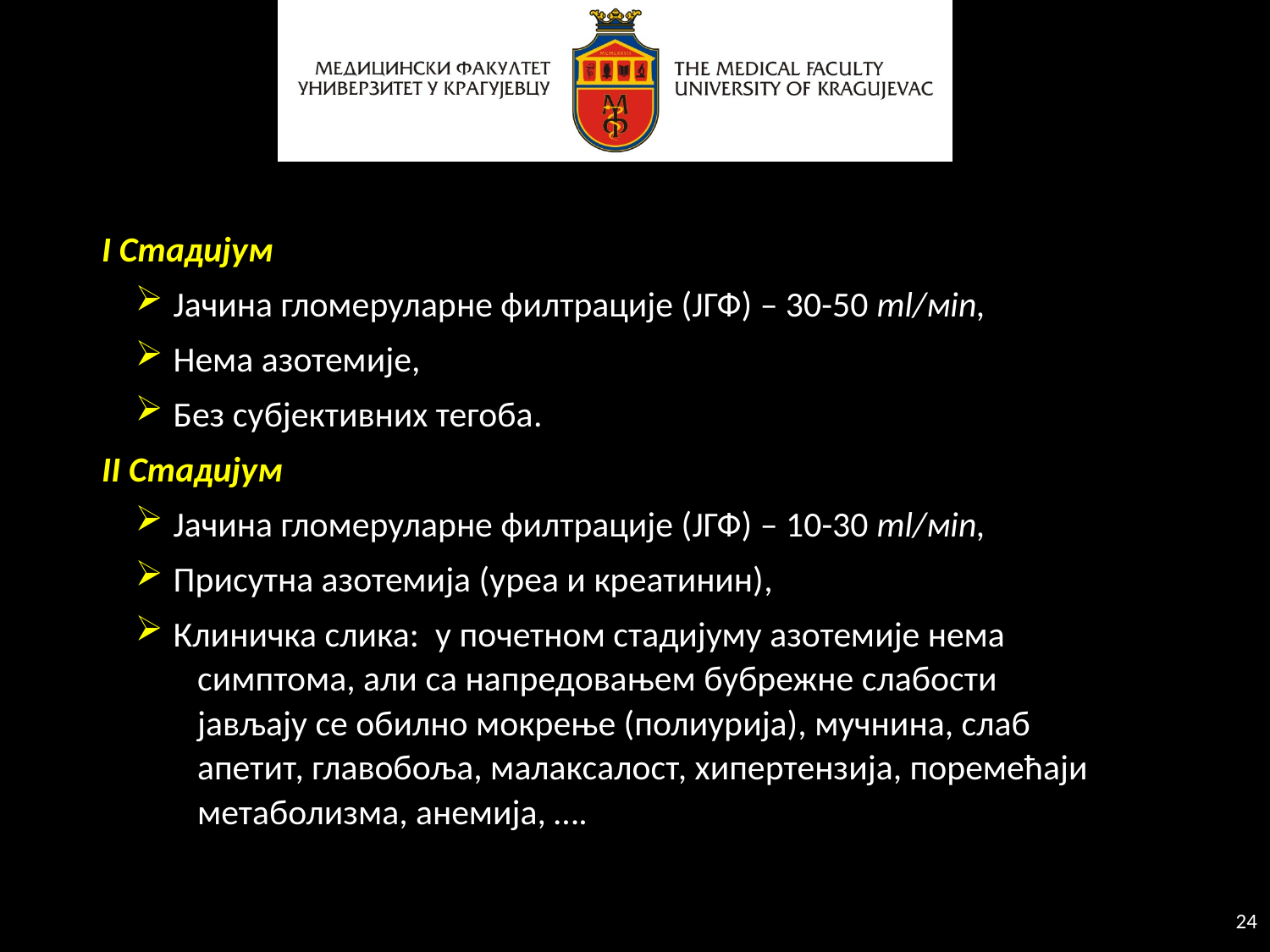

I Стадијум
 Јачина гломеруларне филтрације (ЈГФ) – 30-50 ml/мin,
 Нема азотемије,
 Без субјективних тегоба.
II Стадијум
 Јачина гломеруларне филтрације (ЈГФ) – 10-30 ml/мin,
 Присутна азотемија (уреа и креатинин),
 Клиничка слика:  у почетном стадијуму азотемије нема
    симптома, али са напредовањем бубрежне слабости
    јављају се обилно мокрење (полиурија), мучнина, слаб
    апетит, главобоља, малаксалост, хипертензија, поремећаји
    метаболизма, анемија, ….
24